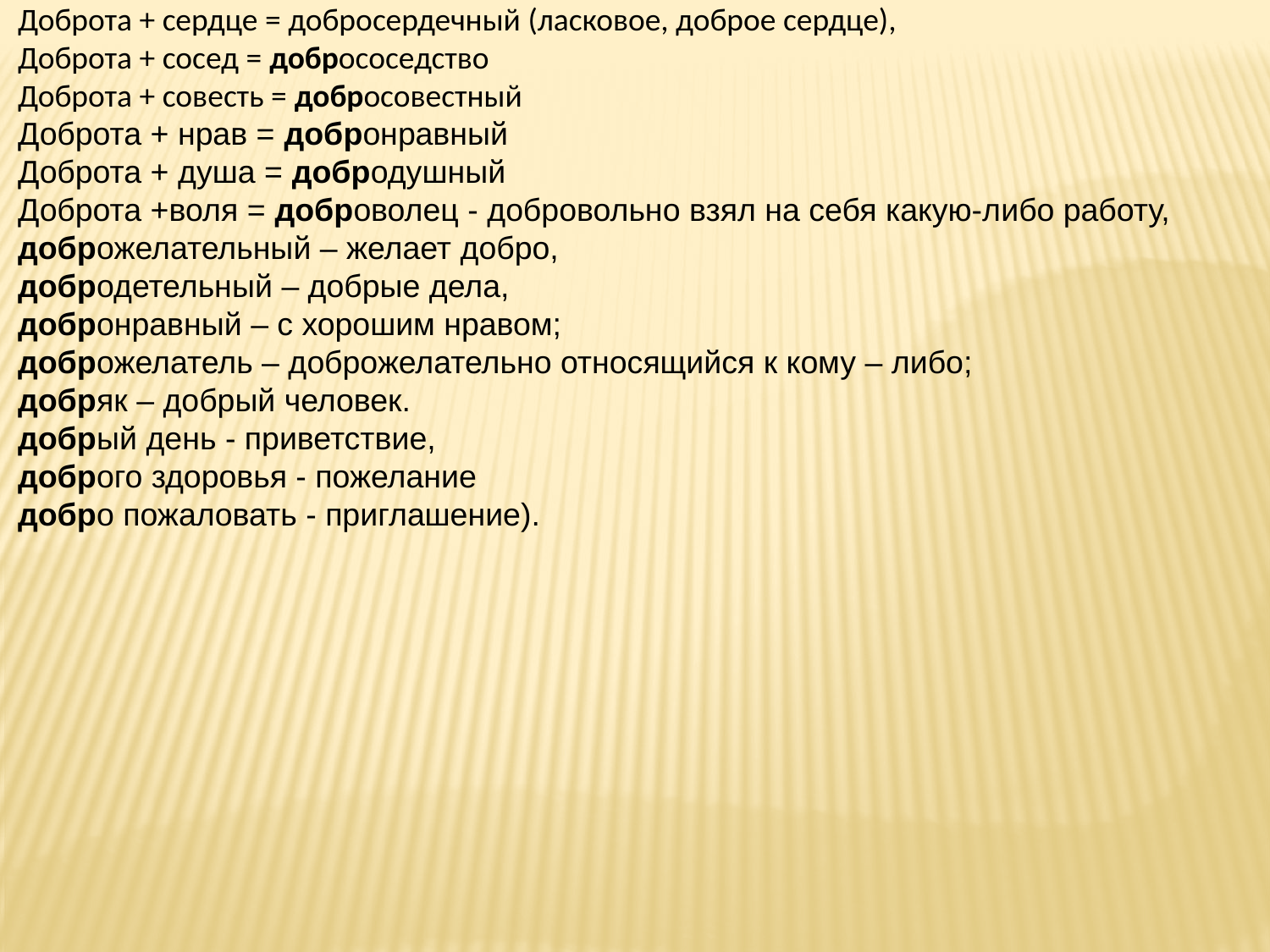

Доброта + сердце = добросердечный (ласковое, доброе сердце),
Доброта + сосед = добрососедство
Доброта + совесть = добросовестный
Доброта + нрав = добронравный
Доброта + душа = добродушный
Доброта +воля = доброволец - добровольно взял на себя какую-либо работу,
доброжелательный – желает добро,
добродетельный – добрые дела,
добронравный – с хорошим нравом;
доброжелатель – доброжелательно относящийся к кому – либо;
добряк – добрый человек.
добрый день - приветствие,
доброго здоровья - пожелание
добро пожаловать - приглашение).